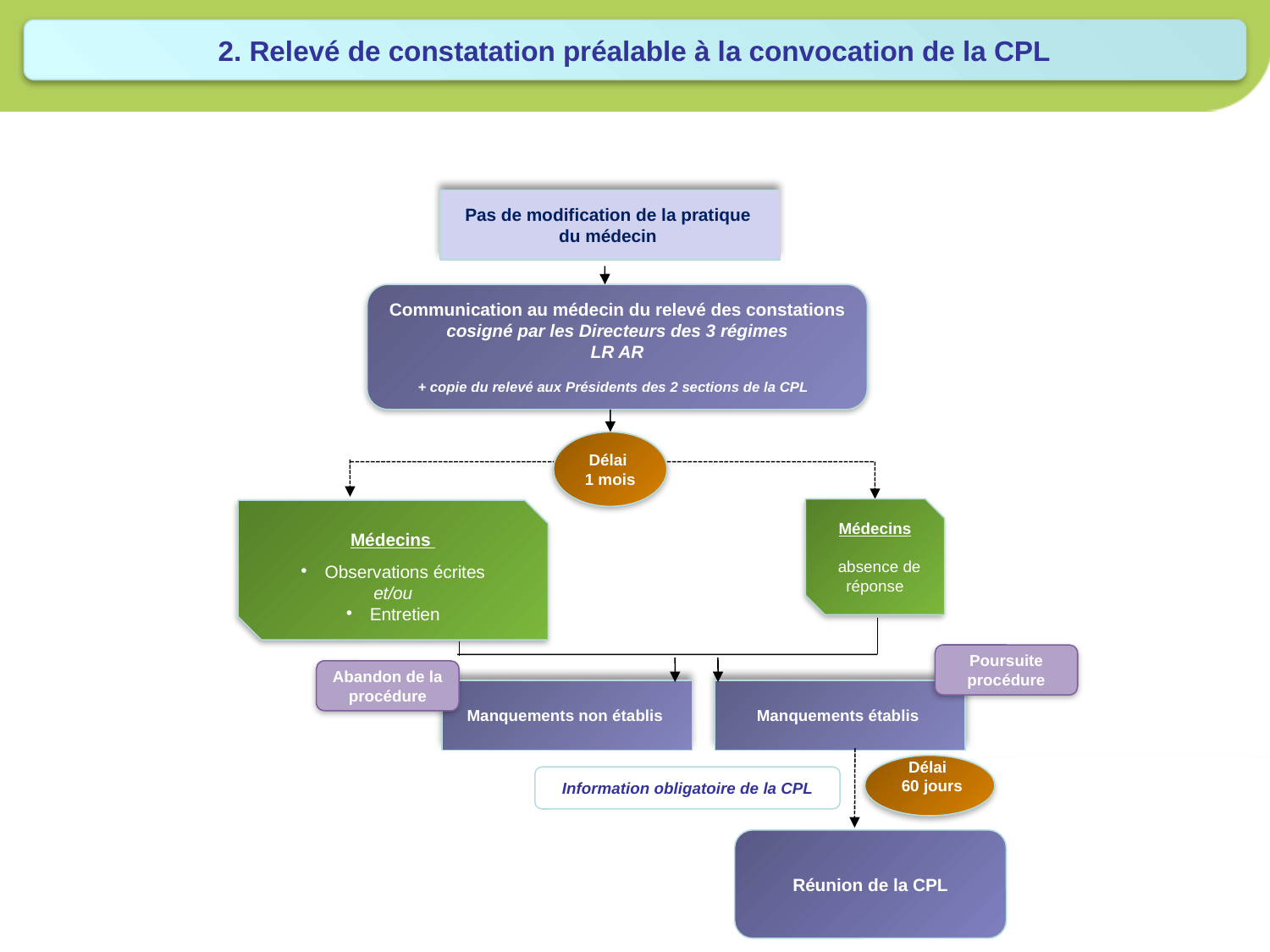

Procédure conventionnelle : médecins (suite)
2. Relevé de constatation préalable à la convocation de la CPL
Pas de modification de la pratique
du médecin

Communication au médecin du relevé des constations
cosigné par les Directeurs des 3 régimes
LR AR

+ copie du relevé aux Présidents des 2 sections de la CPL

Délai
1 mois

Médecins

  absence de réponse

Médecins

Observations écrites
 et/ou
Entretien

Poursuite
procédure

Abandon de la procédure
Manquements non établis
Manquements établis

Délai
 60 jours

Information obligatoire de la CPL
Réunion de la CPL